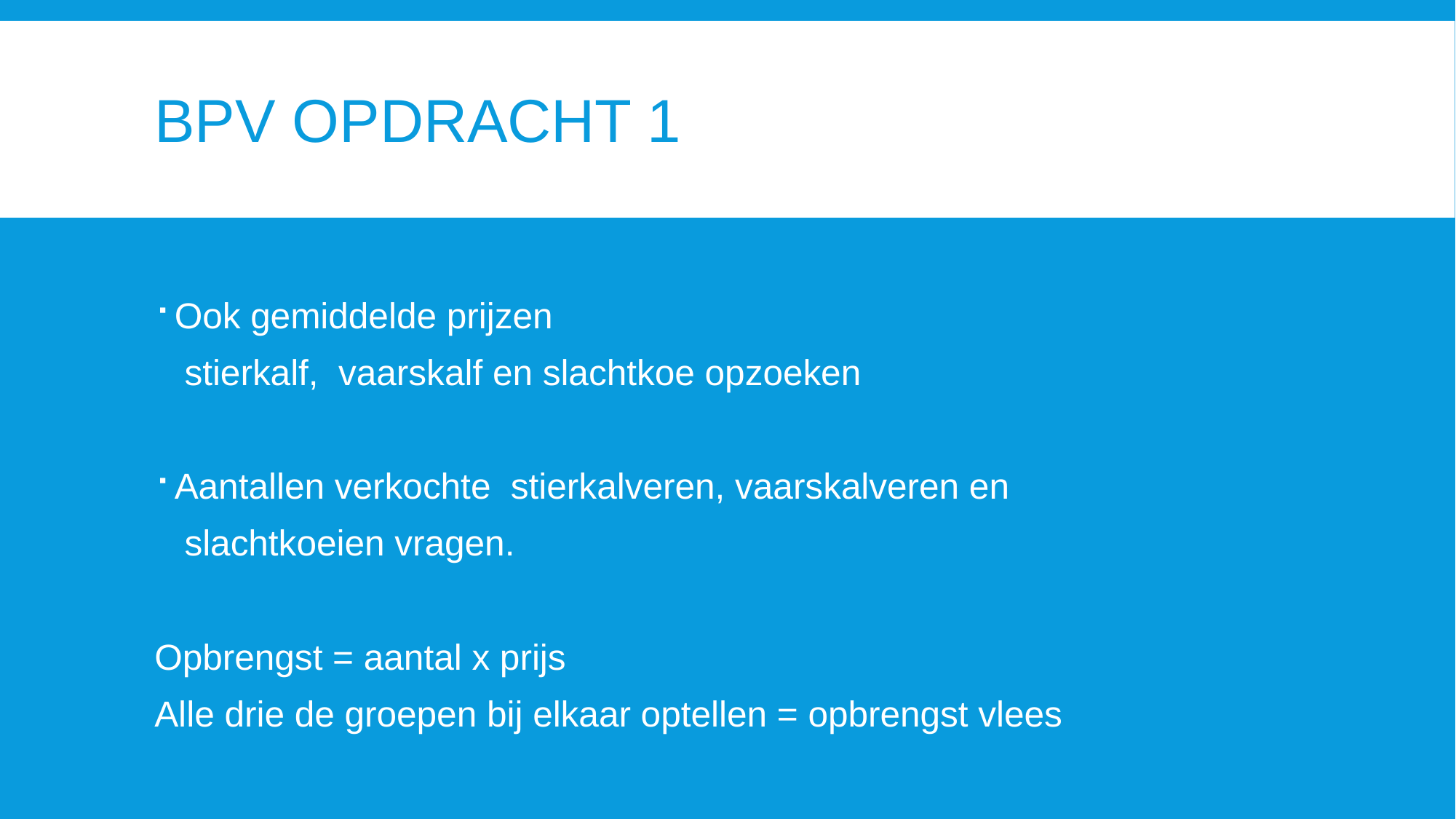

# BPV opdracht 1

Ook gemiddelde prijzen
   stierkalf,  vaarskalf en slachtkoe opzoeken

Aantallen verkochte  stierkalveren, vaarskalveren en
   slachtkoeien vragen.

Opbrengst = aantal x prijs
Alle drie de groepen bij elkaar optellen = opbrengst vlees